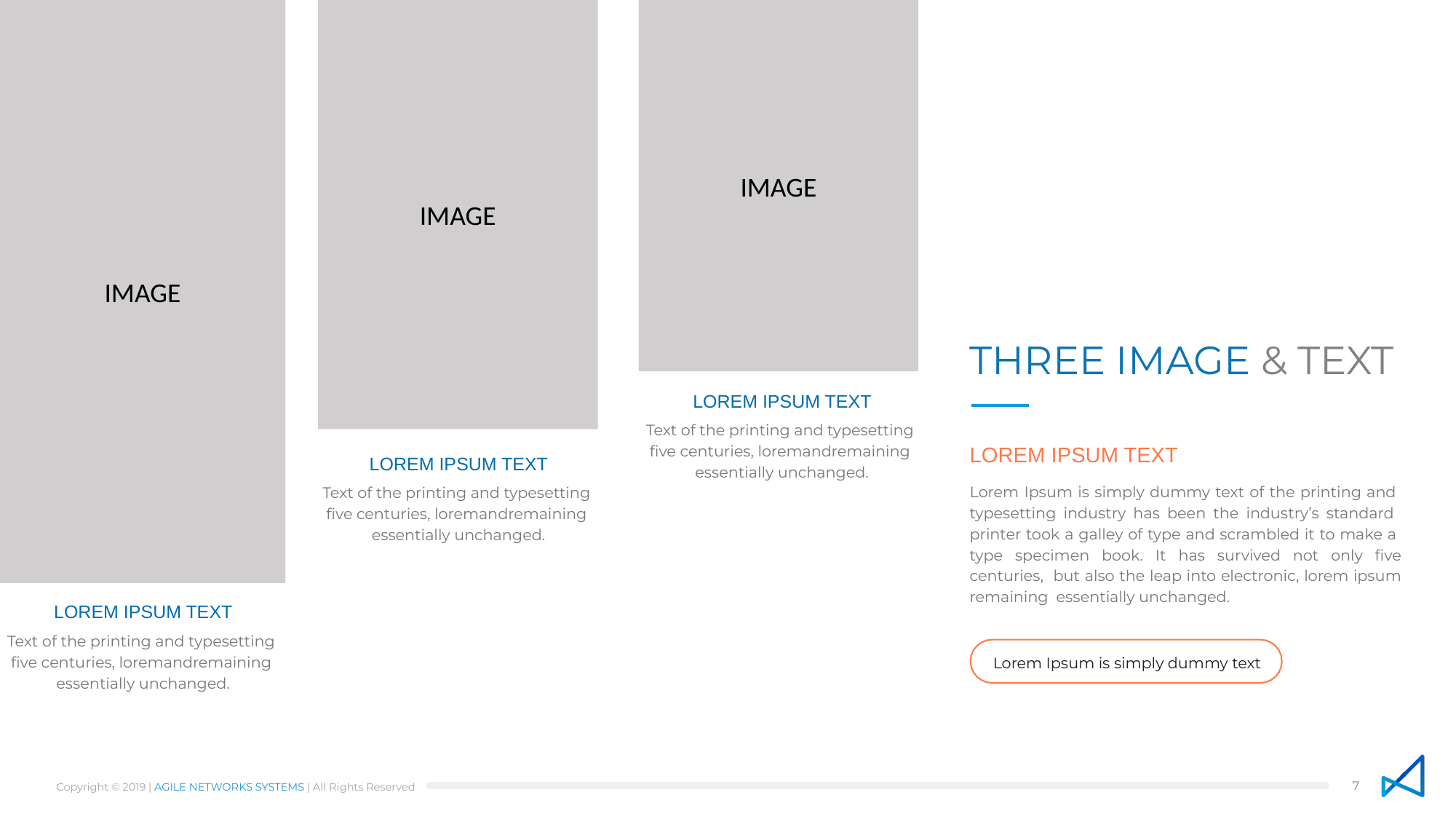

IMAGE
IMAGE
IMAGE
THREE IMAGE & TEXT
LOREM IPSUM TEXT
Text of the printing and typesetting  five centuries, loremandremaining  essentially unchanged.

LOREM IPSUM TEXT
Text of the printing and typesetting  five centuries, loremandremaining  essentially unchanged.
LOREM IPSUM TEXT
Lorem Ipsum is simply dummy text of the printing and  typesetting industry has been the industry’s standard  printer took a galley of type and scrambled it to make a  type specimen book. It has survived not only five centuries,  but also the leap into electronic, lorem ipsum remaining  essentially unchanged.
LOREM IPSUM TEXT
Text of the printing and typesetting  five centuries, loremandremaining  essentially unchanged.

Lorem Ipsum is simply dummy text
7